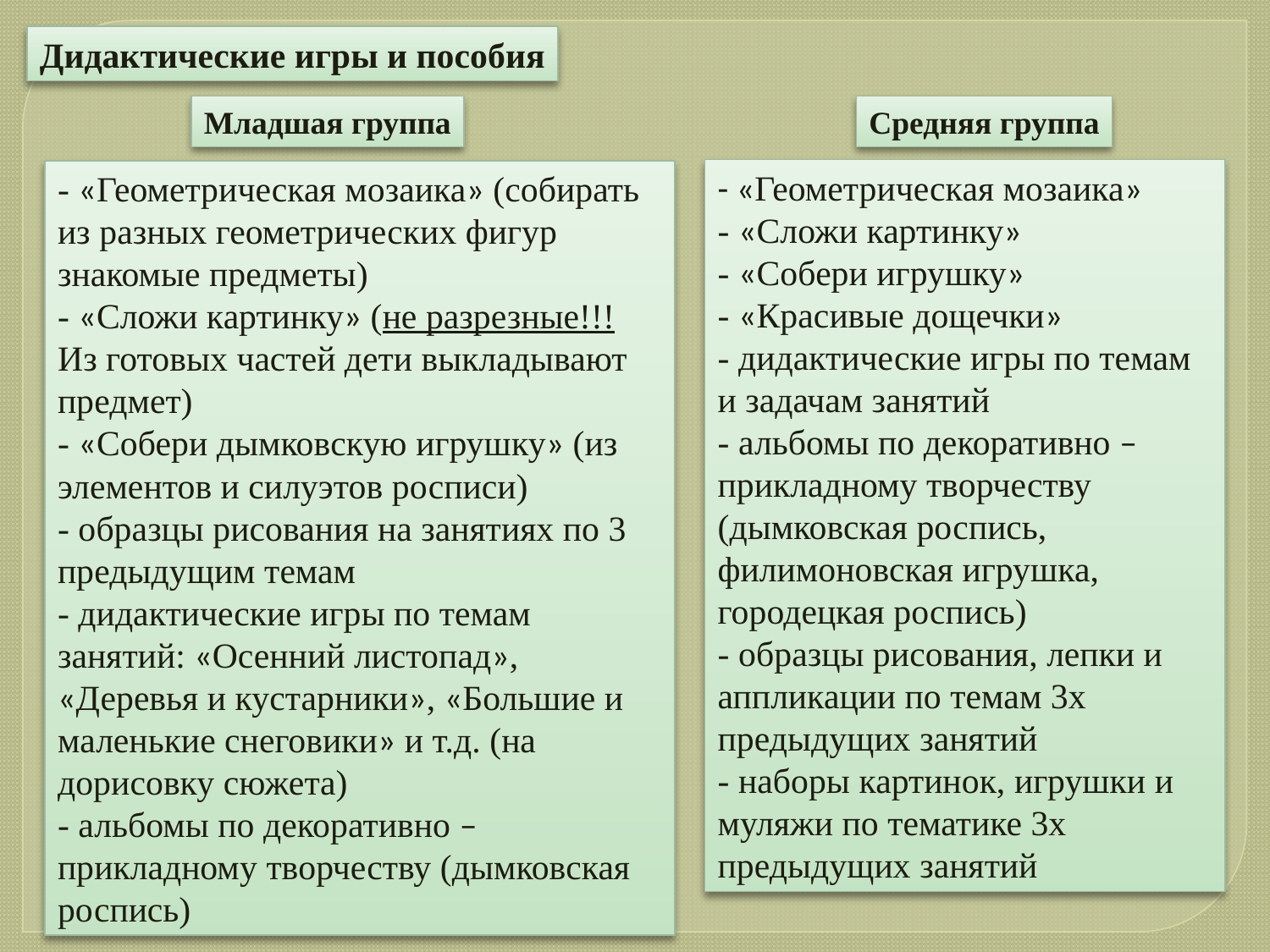

Дидактические игры и пособия
Младшая группа
Средняя группа
- «Геометрическая мозаика»
- «Сложи картинку»
- «Собери игрушку»
- «Красивые дощечки»
- дидактические игры по темам и задачам занятий
- альбомы по декоративно – прикладному творчеству (дымковская роспись, филимоновская игрушка, городецкая роспись)
- образцы рисования, лепки и аппликации по темам 3х предыдущих занятий
- наборы картинок, игрушки и муляжи по тематике 3х предыдущих занятий
- «Геометрическая мозаика» (собирать из разных геометрических фигур знакомые предметы)
- «Сложи картинку» (не разрезные!!! Из готовых частей дети выкладывают предмет)
- «Собери дымковскую игрушку» (из элементов и силуэтов росписи)
- образцы рисования на занятиях по 3 предыдущим темам
- дидактические игры по темам занятий: «Осенний листопад», «Деревья и кустарники», «Большие и маленькие снеговики» и т.д. (на дорисовку сюжета)
- альбомы по декоративно – прикладному творчеству (дымковская роспись)